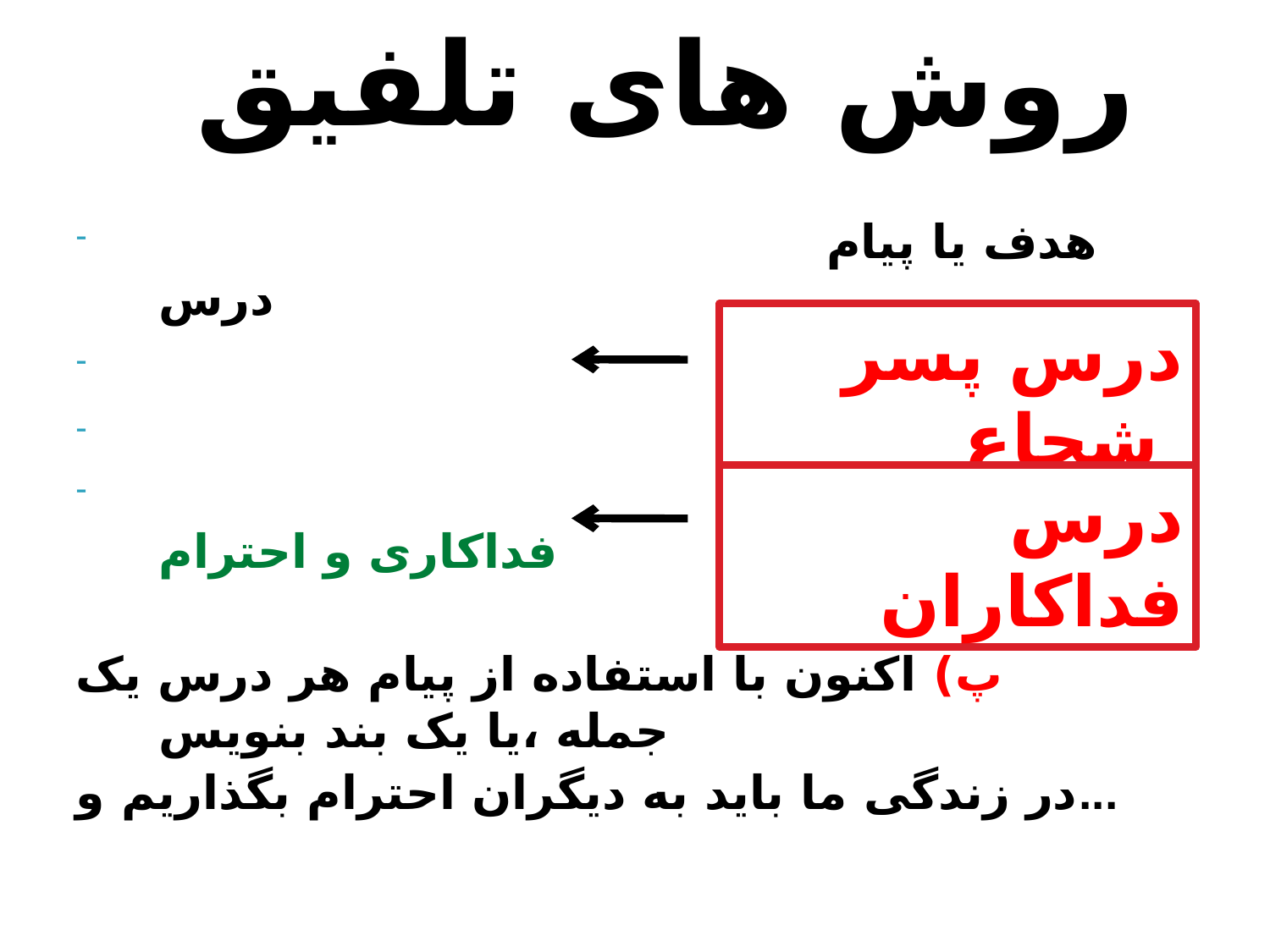

روش های تلفیق
                                         هدف یا پیام درس
                                              شجاعت

                                                    فداکاری و احترام

پ) اکنون با استفاده از پیام هر درس یک جمله ،یا یک بند بنویس
در زندگی ما باید به دیگران احترام بگذاریم و...
درس پسر شجاع
درس فداکاران